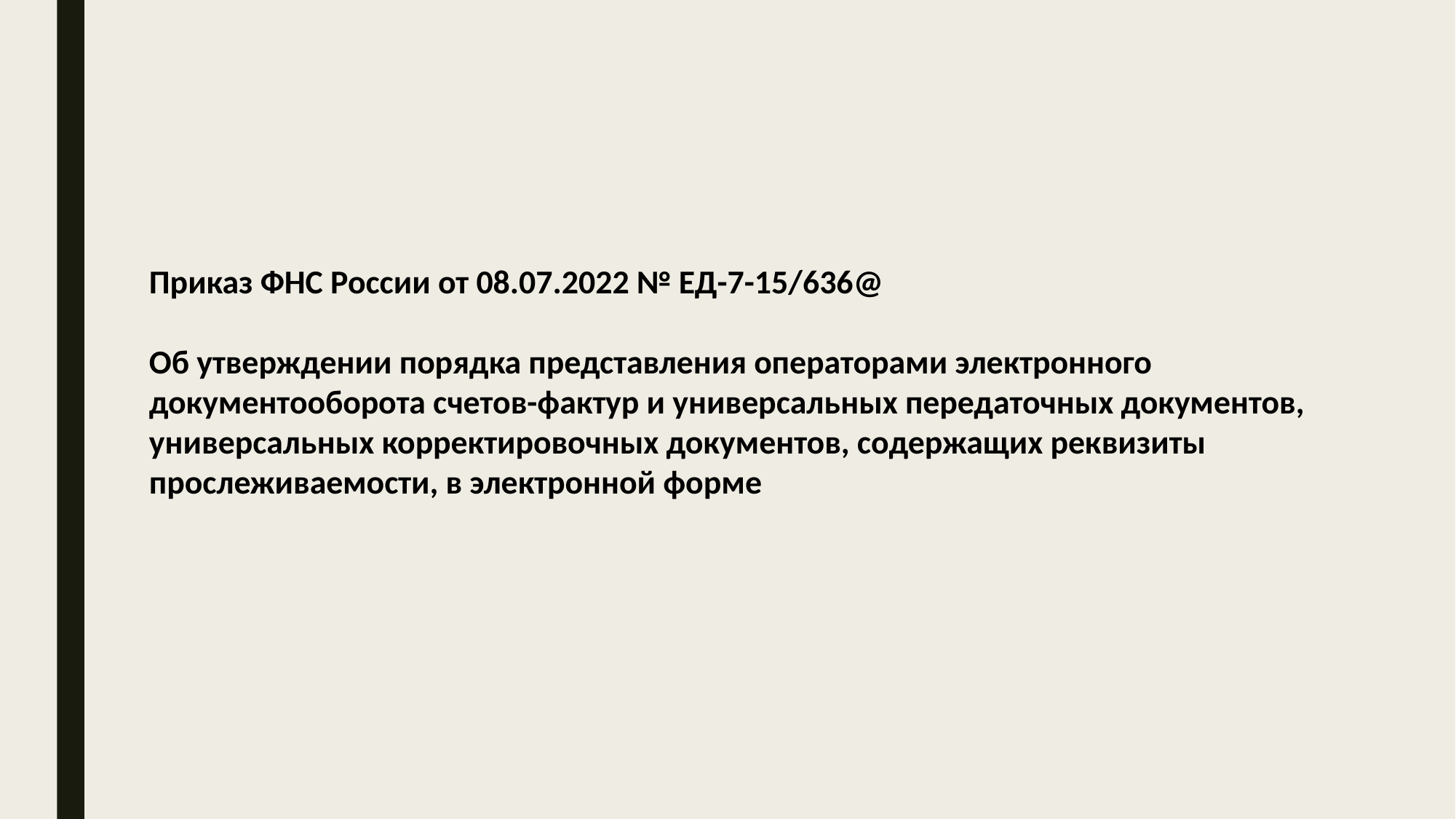

Приказ ФНС России от 08.07.2022 № ЕД-7-15/636@

Об утверждении порядка представления операторами электронного документооборота счетов-фактур и универсальных передаточных документов, универсальных корректировочных документов, содержащих реквизиты прослеживаемости, в электронной форме